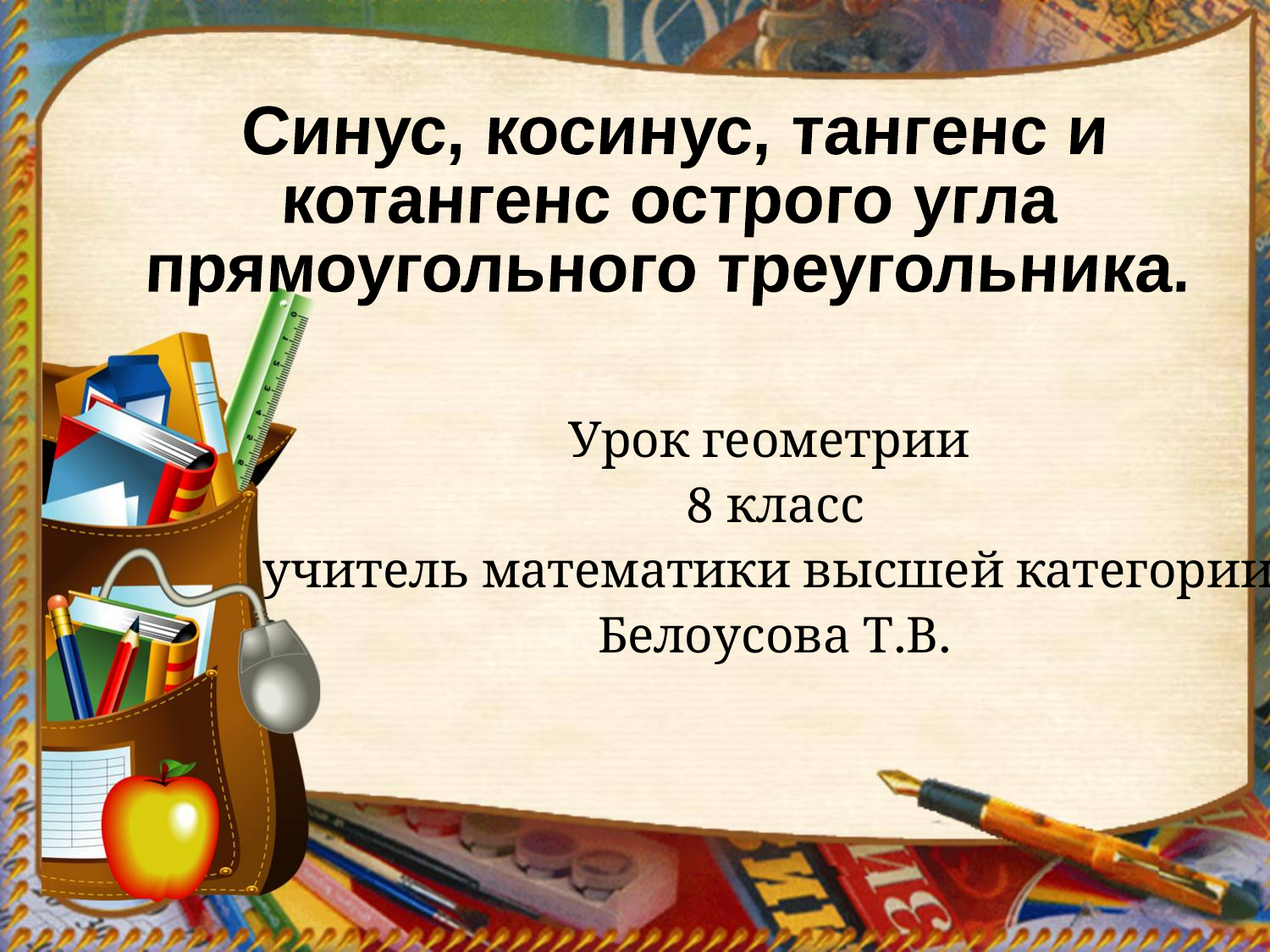

Синус, косинус, тангенс и
котангенс острого угла
прямоугольного треугольника.
Урок геометрии
8 класс
учитель математики высшей категории
Белоусова Т.В.